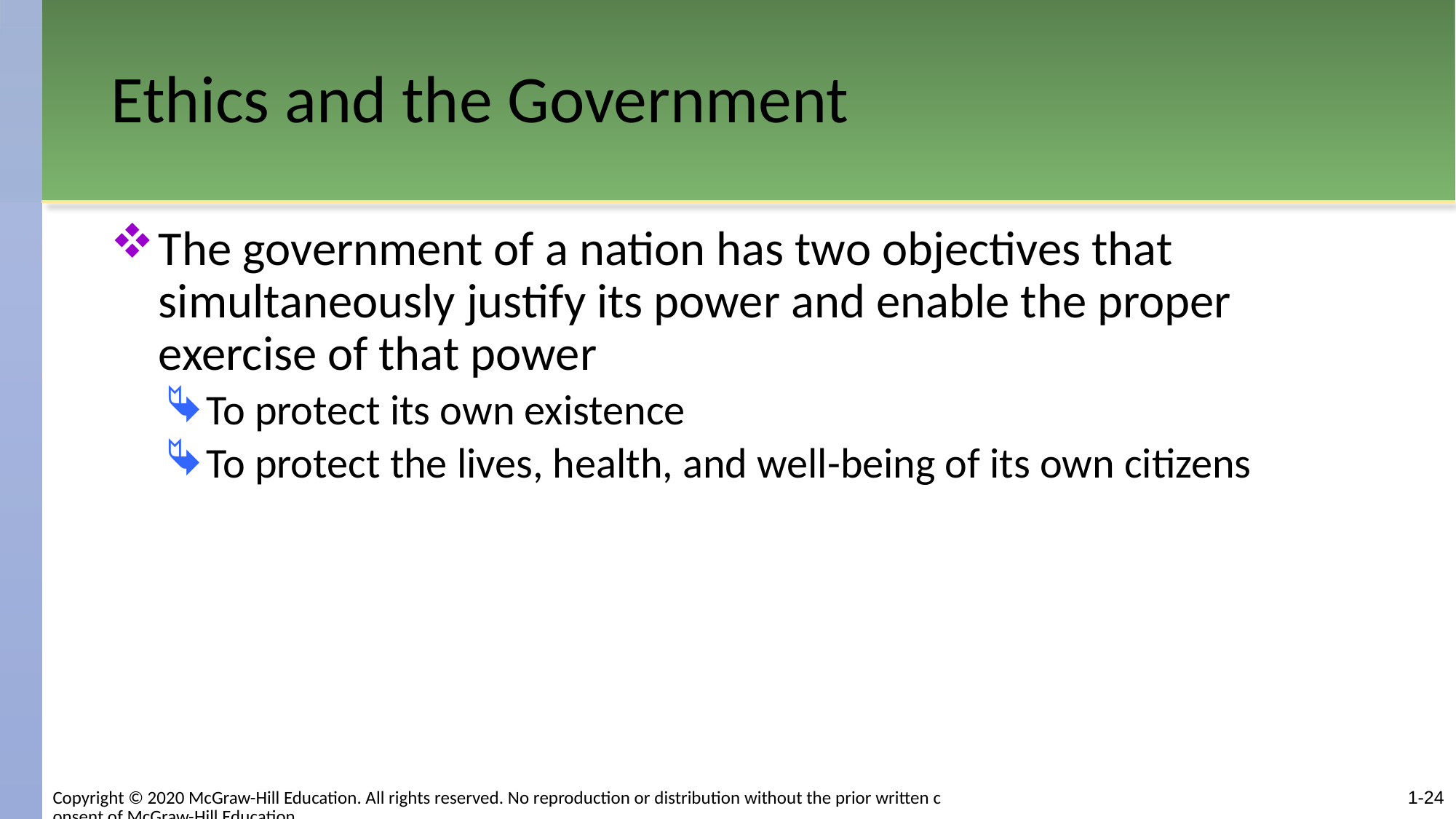

# Ethics and the Government
The government of a nation has two objectives that simultaneously justify its power and enable the proper exercise of that power
To protect its own existence
To protect the lives, health, and well-being of its own citizens
1-24
Copyright © 2020 McGraw-Hill Education. All rights reserved. No reproduction or distribution without the prior written consent of McGraw-Hill Education.